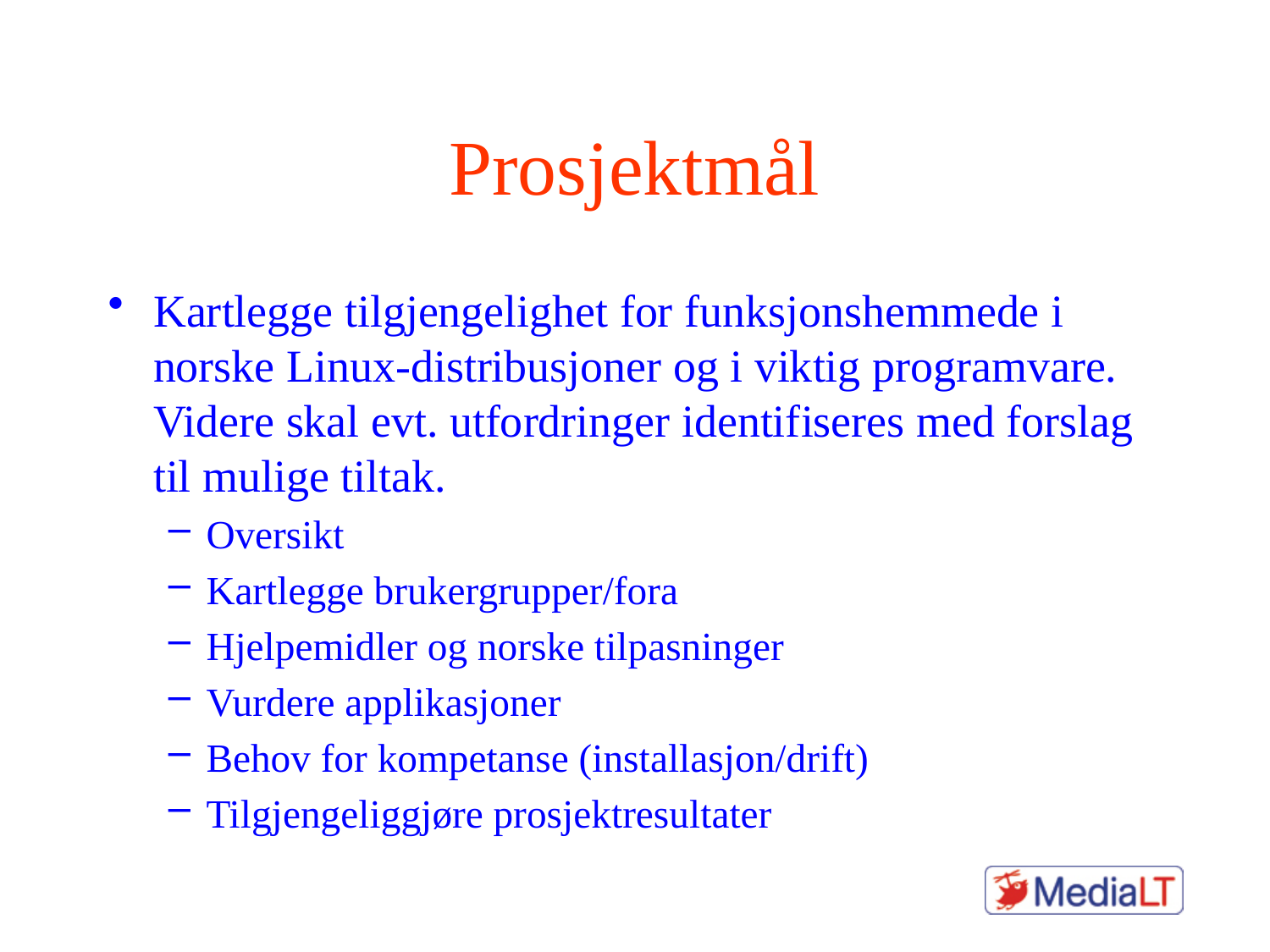

# Prosjektmål
Kartlegge tilgjengelighet for funksjonshemmede i norske Linux-distribusjoner og i viktig programvare. Videre skal evt. utfordringer identifiseres med forslag til mulige tiltak.
Oversikt
Kartlegge brukergrupper/fora
Hjelpemidler og norske tilpasninger
Vurdere applikasjoner
Behov for kompetanse (installasjon/drift)
Tilgjengeliggjøre prosjektresultater